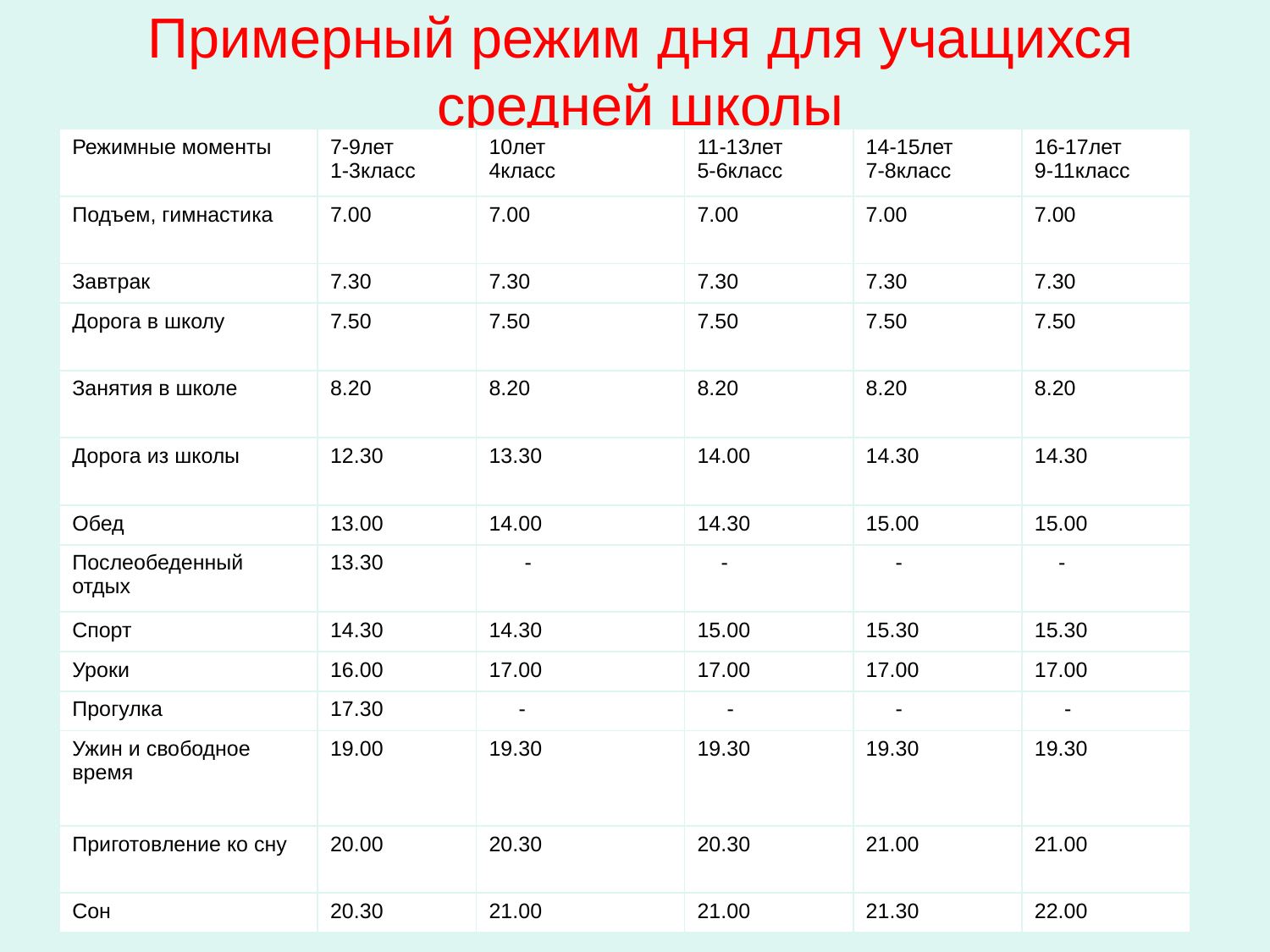

# Примерный режим дня для учащихся средней школы
| Режимные моменты | 7-9лет 1-3класс | 10лет 4класс | 11-13лет 5-6класс | 14-15лет 7-8класс | 16-17лет 9-11класс |
| --- | --- | --- | --- | --- | --- |
| Подъем, гимнастика | 7.00 | 7.00 | 7.00 | 7.00 | 7.00 |
| Завтрак | 7.30 | 7.30 | 7.30 | 7.30 | 7.30 |
| Дорога в школу | 7.50 | 7.50 | 7.50 | 7.50 | 7.50 |
| Занятия в школе | 8.20 | 8.20 | 8.20 | 8.20 | 8.20 |
| Дорога из школы | 12.30 | 13.30 | 14.00 | 14.30 | 14.30 |
| Обед | 13.00 | 14.00 | 14.30 | 15.00 | 15.00 |
| Послеобеденный отдых | 13.30 | - | - | - | - |
| Спорт | 14.30 | 14.30 | 15.00 | 15.30 | 15.30 |
| Уроки | 16.00 | 17.00 | 17.00 | 17.00 | 17.00 |
| Прогулка | 17.30 | - | - | - | - |
| Ужин и свободное время | 19.00 | 19.30 | 19.30 | 19.30 | 19.30 |
| Приготовление ко сну | 20.00 | 20.30 | 20.30 | 21.00 | 21.00 |
| Сон | 20.30 | 21.00 | 21.00 | 21.30 | 22.00 |